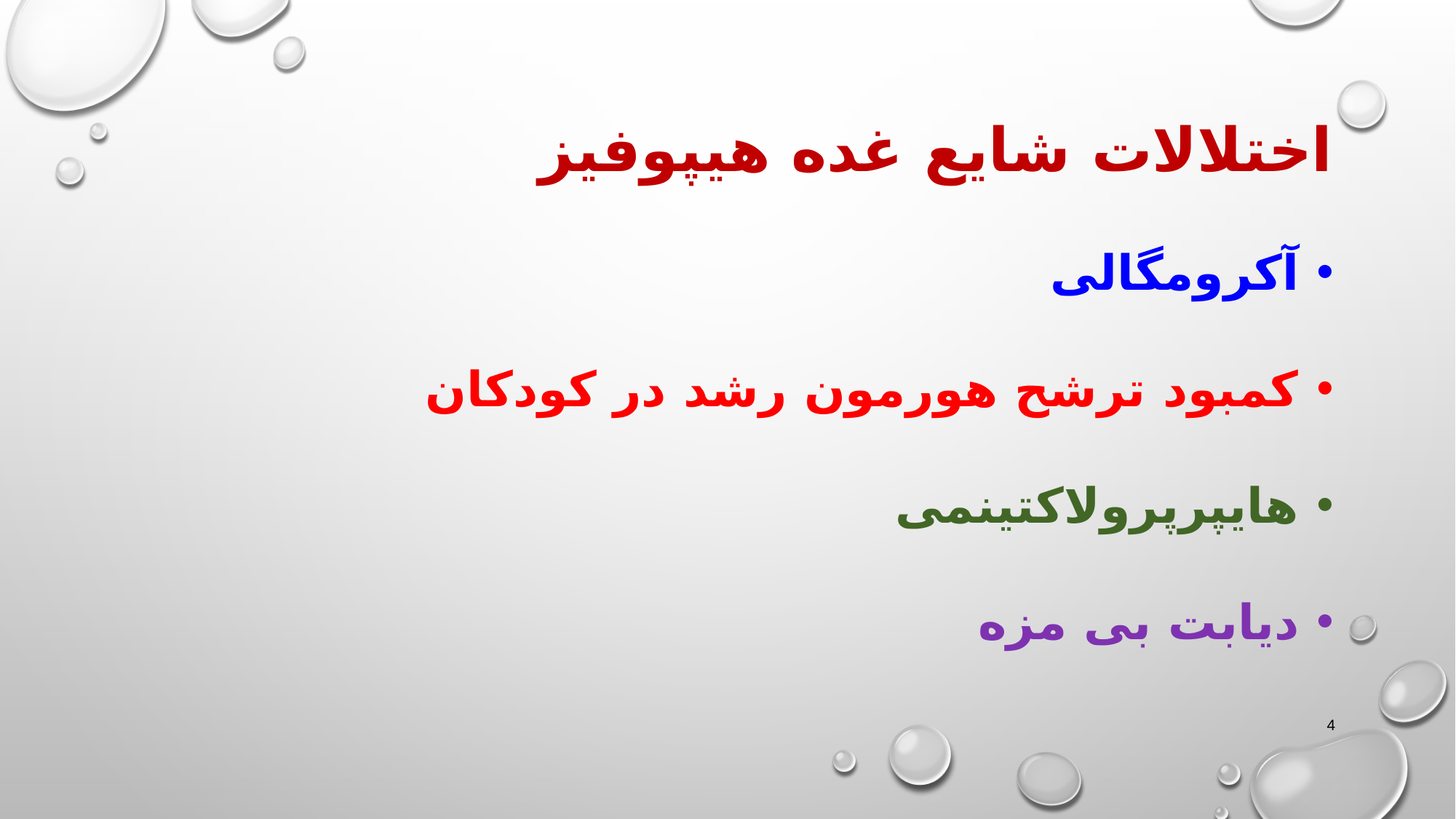

اختلالات شایع غده هیپوفیز
آکرومگالی
کمبود ترشح هورمون رشد در کودکان
هایپرپرولاکتینمی
دیابت بی مزه

4